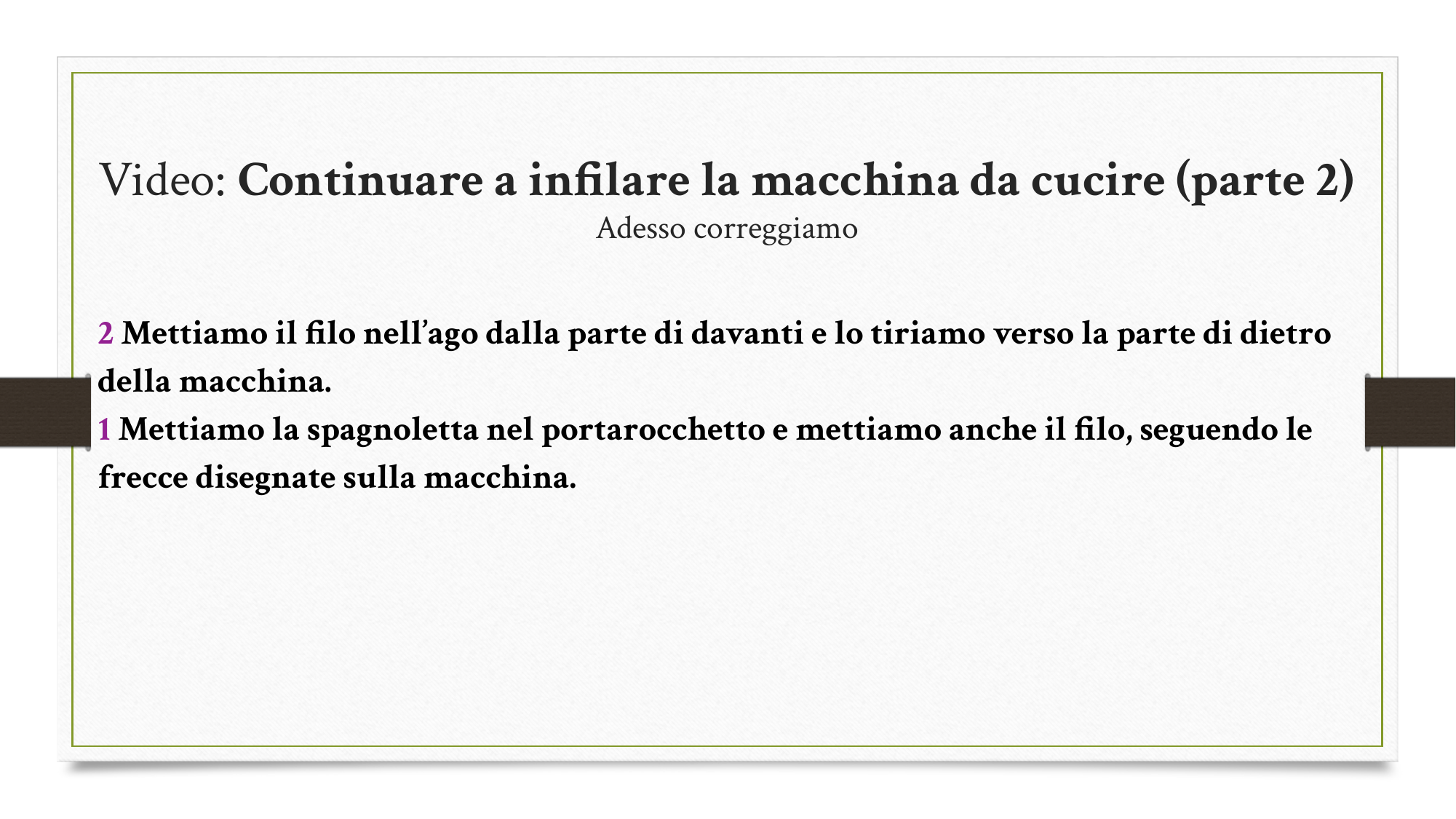

# Video: Continuare a infilare la macchina da cucire (parte 2) Adesso correggiamo
2 Mettiamo il filo nell’ago dalla parte di davanti e lo tiriamo verso la parte di dietro della macchina.
1 Mettiamo la spagnoletta nel portarocchetto e mettiamo anche il filo, seguendo le frecce disegnate sulla macchina.